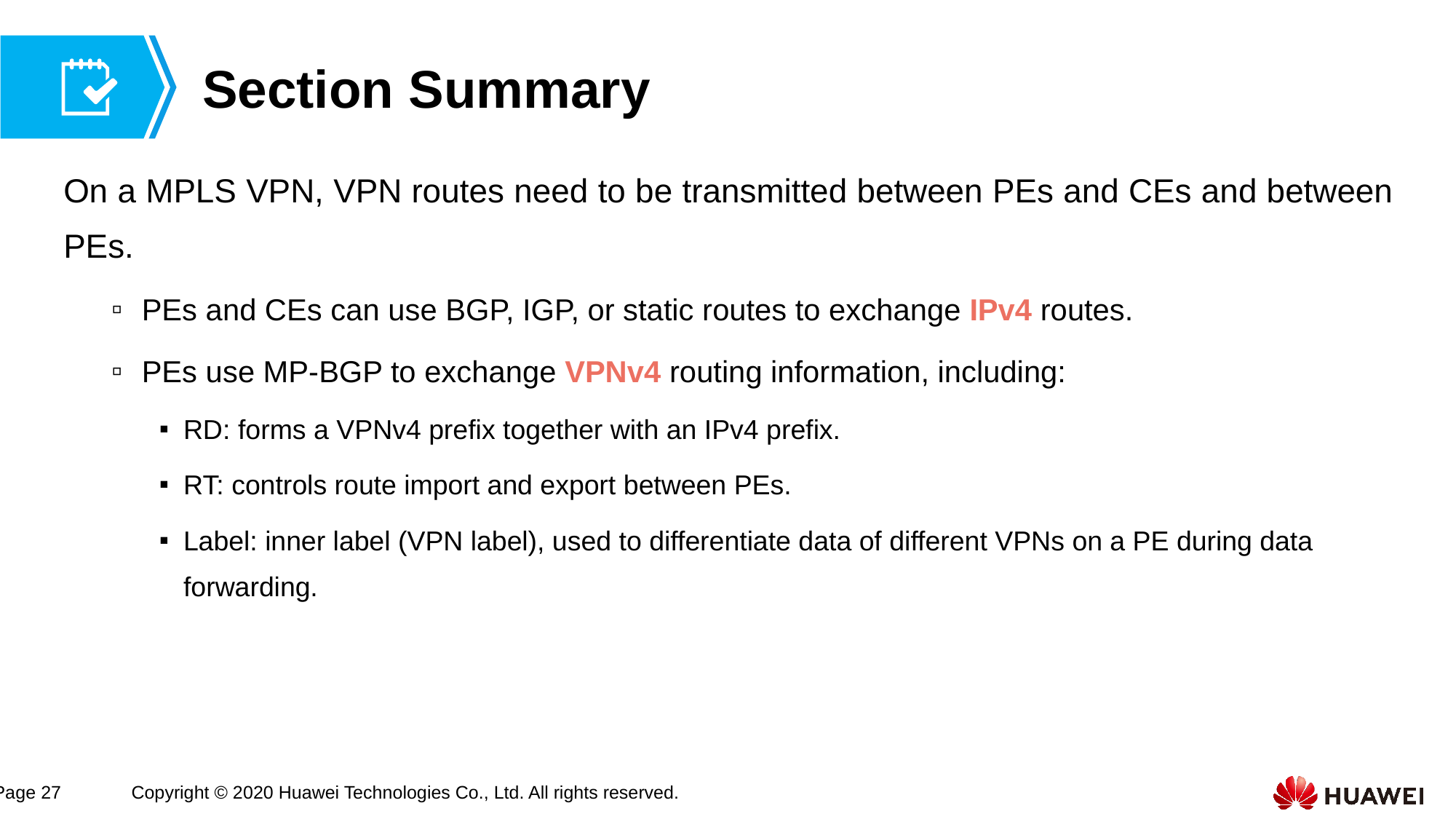

On a MPLS VPN, VPN routes need to be transmitted between PEs and CEs and between PEs.
PEs and CEs can use BGP, IGP, or static routes to exchange IPv4 routes.
PEs use MP-BGP to exchange VPNv4 routing information, including:
RD: forms a VPNv4 prefix together with an IPv4 prefix.
RT: controls route import and export between PEs.
Label: inner label (VPN label), used to differentiate data of different VPNs on a PE during data forwarding.